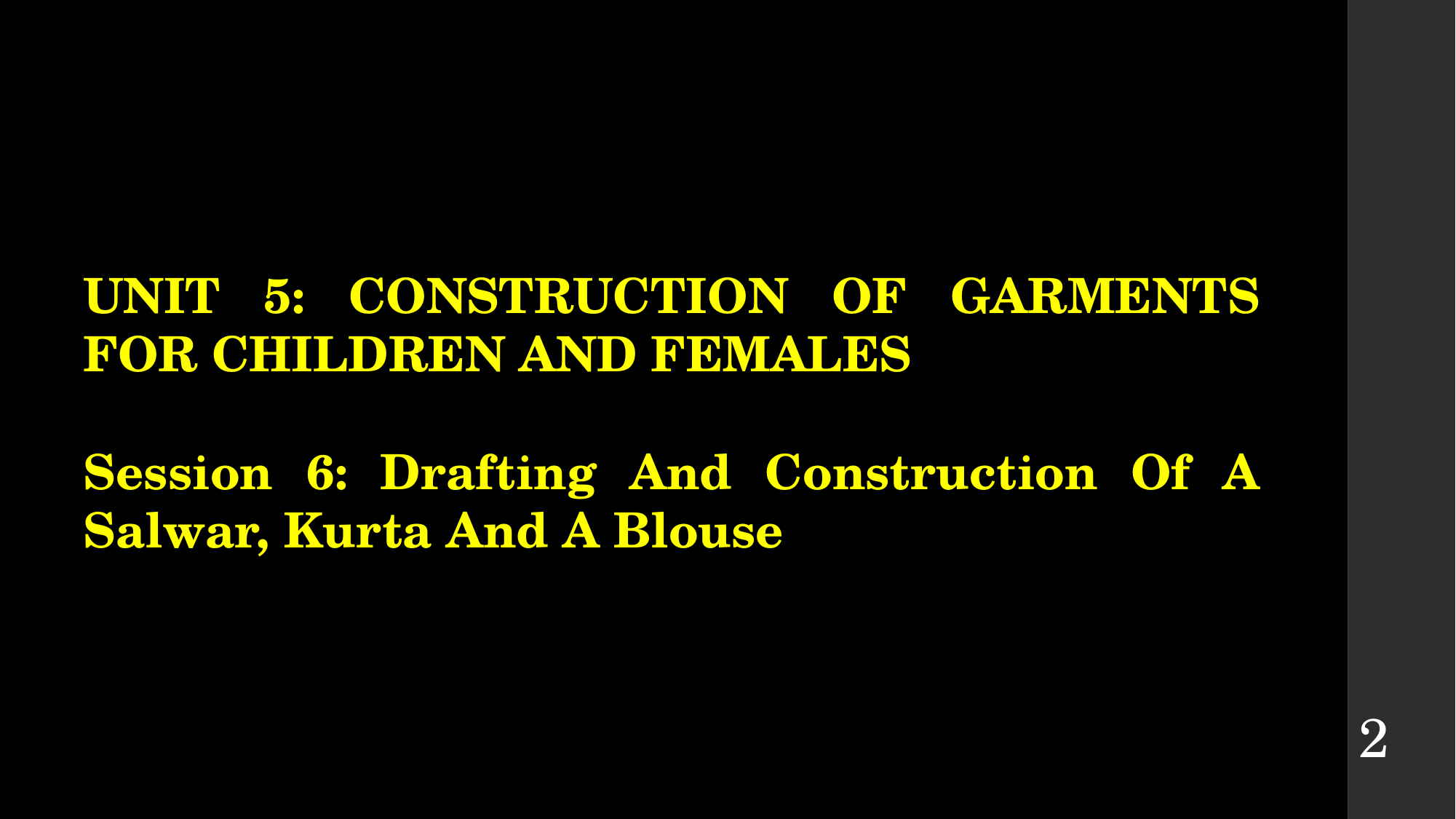

UNIT 5: CONSTRUCTION OF GARMENTS FOR CHILDREN AND FEMALES

Session 6: Drafting And Construction Of A Salwar, Kurta And A Blouse
2